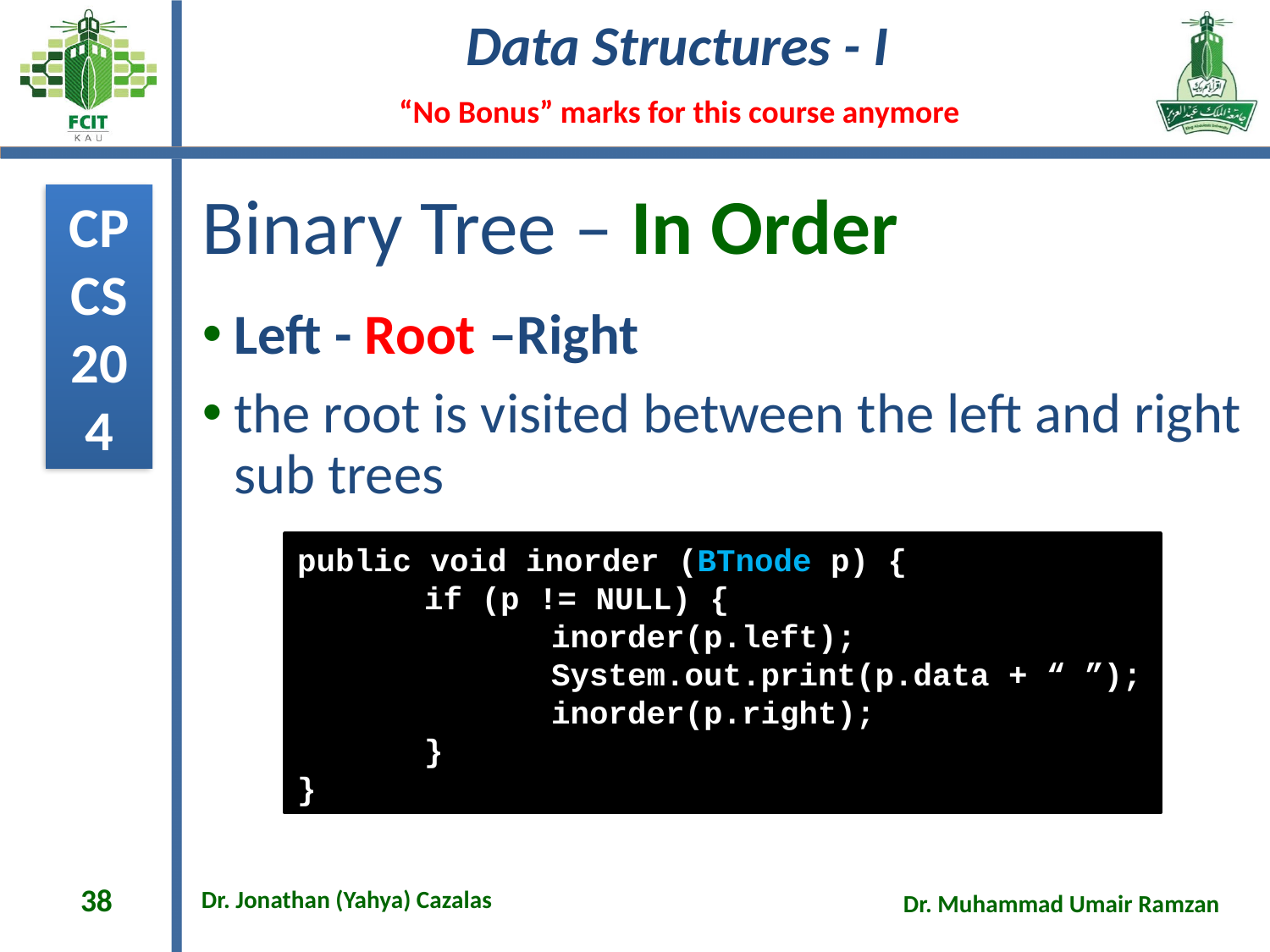

# Binary Tree – In Order
Left - Root –Right
the root is visited between the left and right sub trees
public void inorder (BTnode p) {
	if (p != NULL) {
		inorder(p.left);
		System.out.print(p.data + “ ”);
		inorder(p.right);
	}
}
38